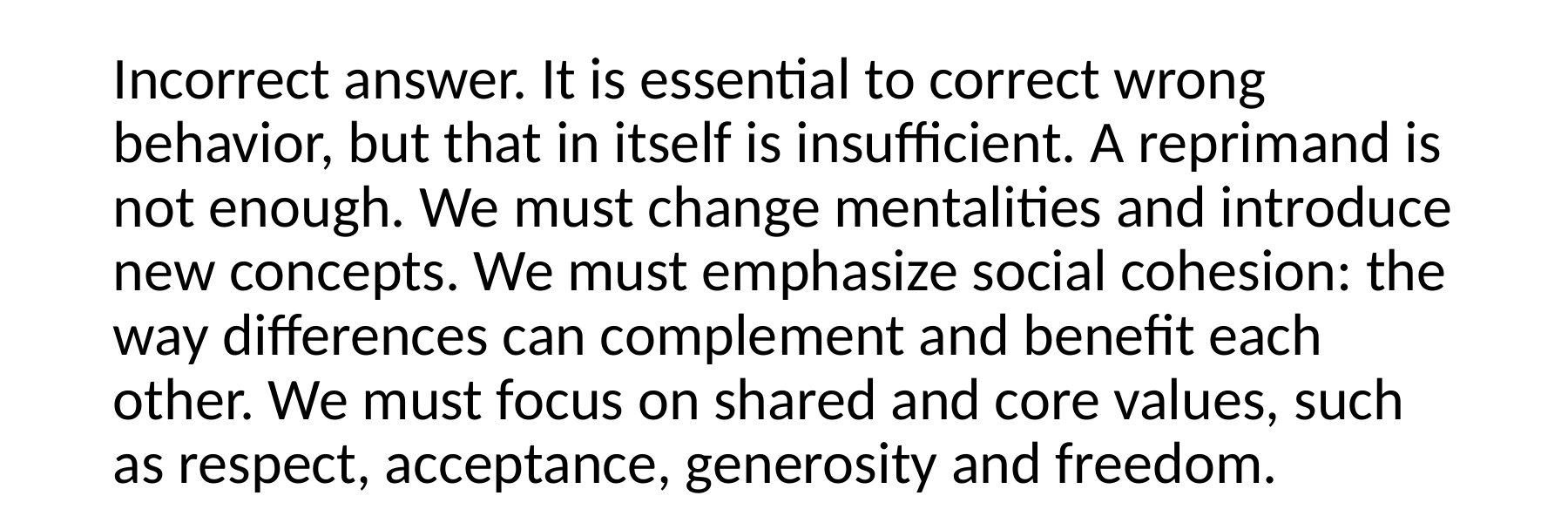

Incorrect answer. It is essential to correct wrong behavior, but that in itself is insufficient. A reprimand is not enough. We must change mentalities and introduce new concepts. We must emphasize social cohesion: the way differences can complement and benefit each other. We must focus on shared and core values, such as respect, acceptance, generosity and freedom.